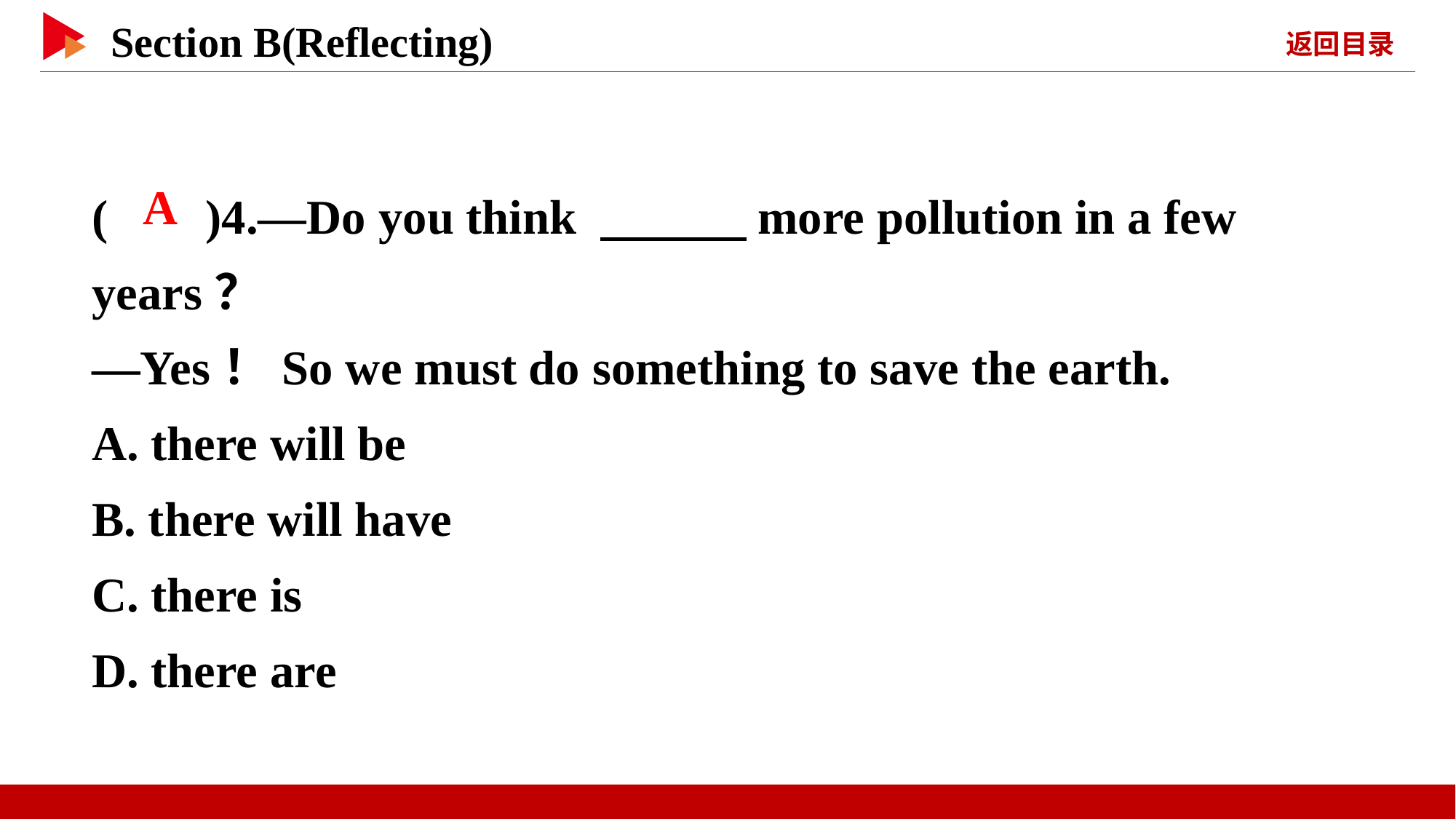

(        )4.—Do you think 　　　more pollution in a few years？
—Yes！So we must do something to save the earth.
A. there will be
B. there will have
C. there is
D. there are
   A